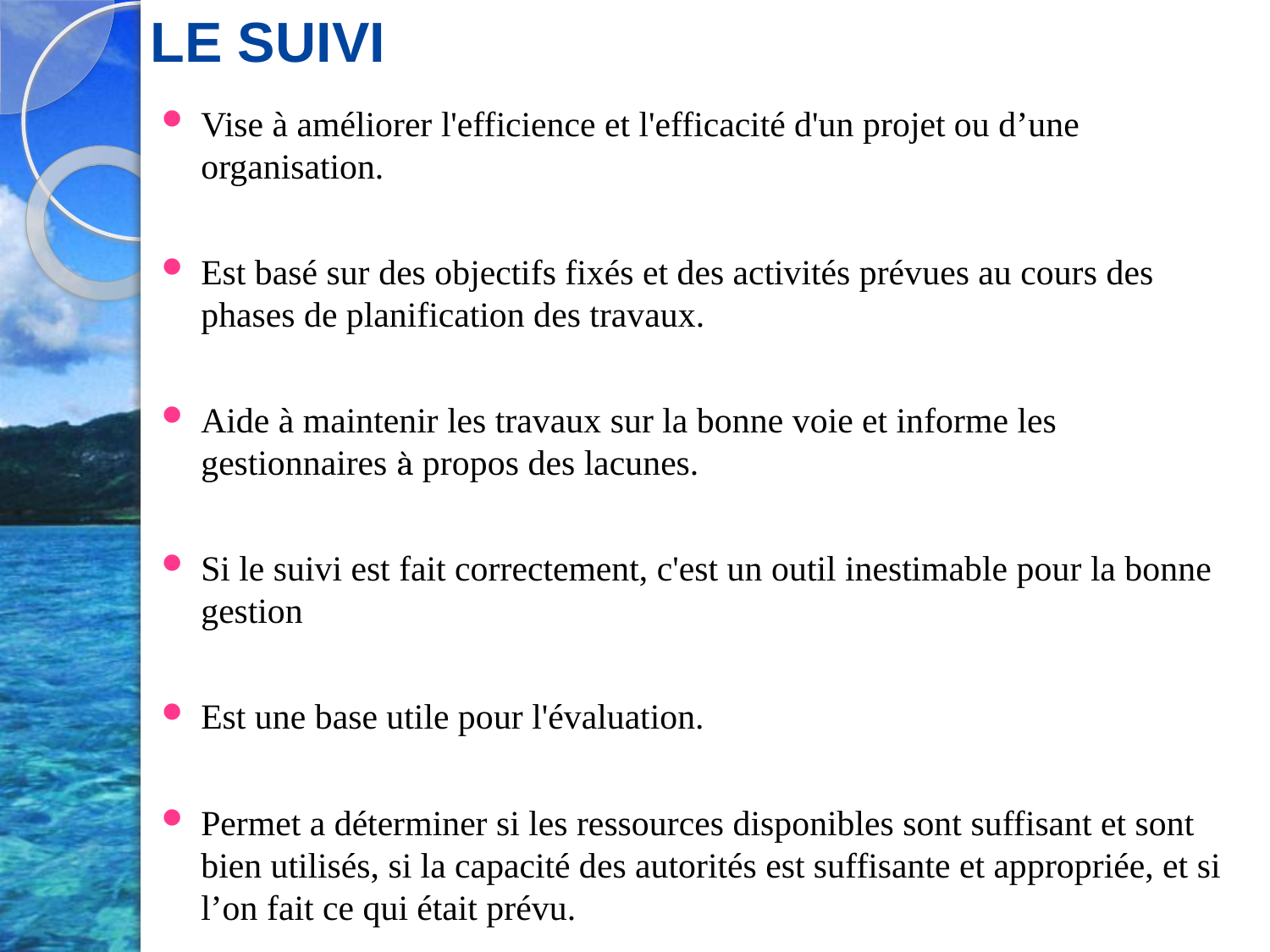

LE SUIVI
Vise à améliorer l'efficience et l'efficacité d'un projet ou d’une organisation.

Est basé sur des objectifs fixés et des activités prévues au cours des phases de planification des travaux.

Aide à maintenir les travaux sur la bonne voie et informe les gestionnaires à propos des lacunes.

Si le suivi est fait correctement, c'est un outil inestimable pour la bonne gestion

Est une base utile pour l'évaluation.

Permet a déterminer si les ressources disponibles sont suffisant et sont bien utilisés, si la capacité des autorités est suffisante et appropriée, et si l’on fait ce qui était prévu.